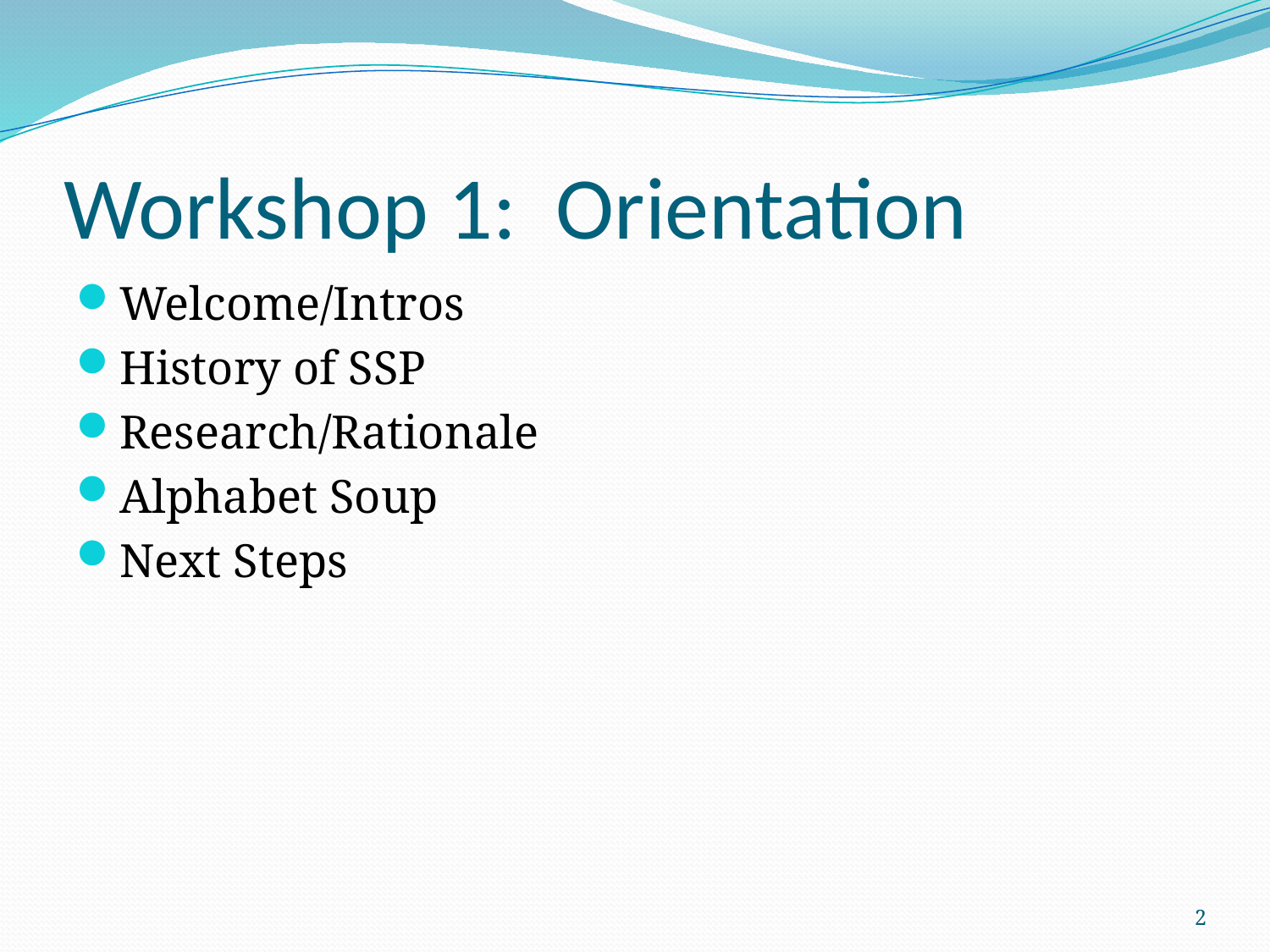

# Workshop 1:  Orientation
Welcome/Intros
History of SSP
Research/Rationale
Alphabet Soup
Next Steps

2